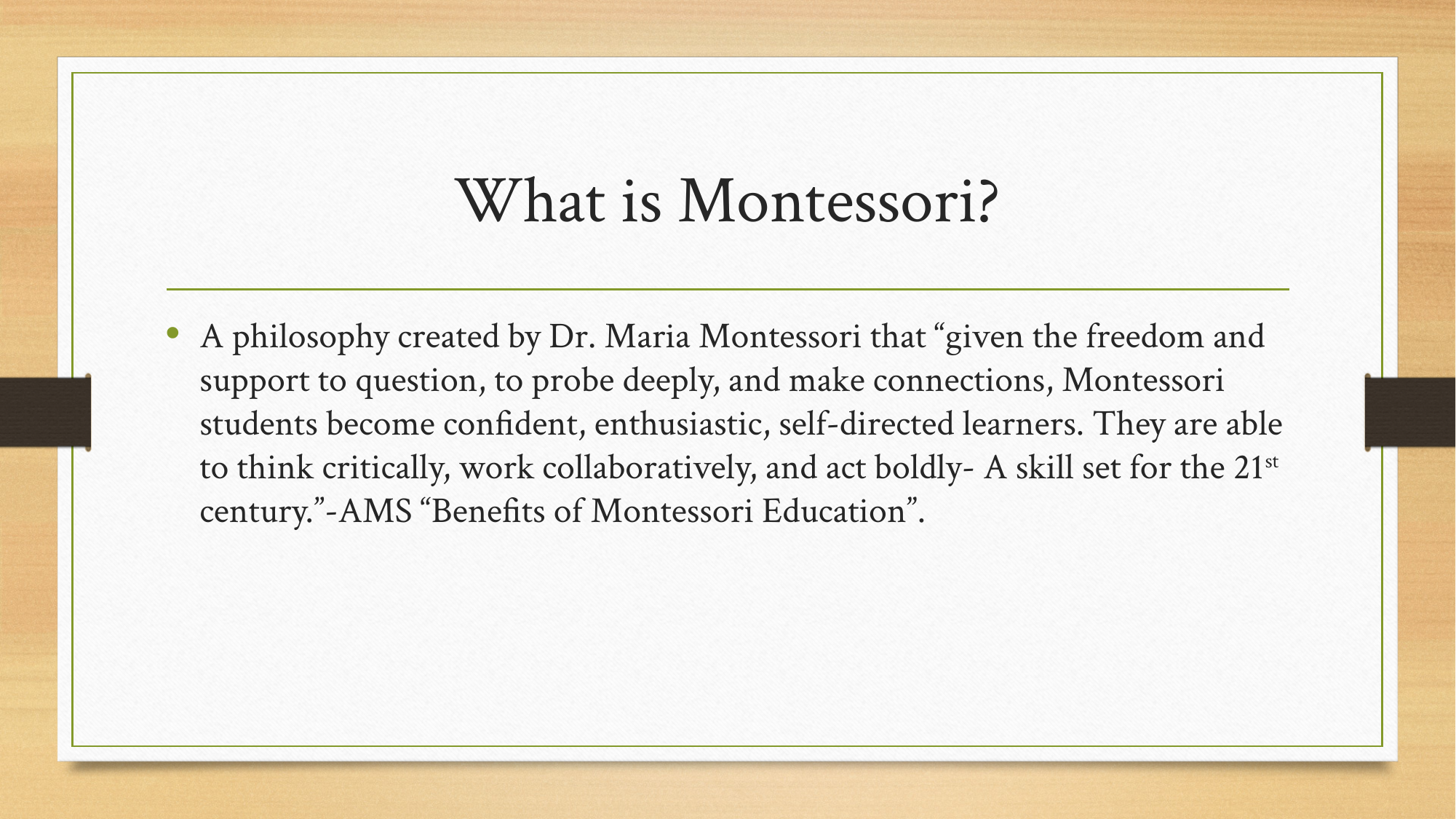

# What is Montessori?
A philosophy created by Dr. Maria Montessori that “given the freedom and support to question, to probe deeply, and make connections, Montessori students become confident, enthusiastic, self-directed learners. They are able to think critically, work collaboratively, and act boldly- A skill set for the 21st century.”-AMS “Benefits of Montessori Education”.